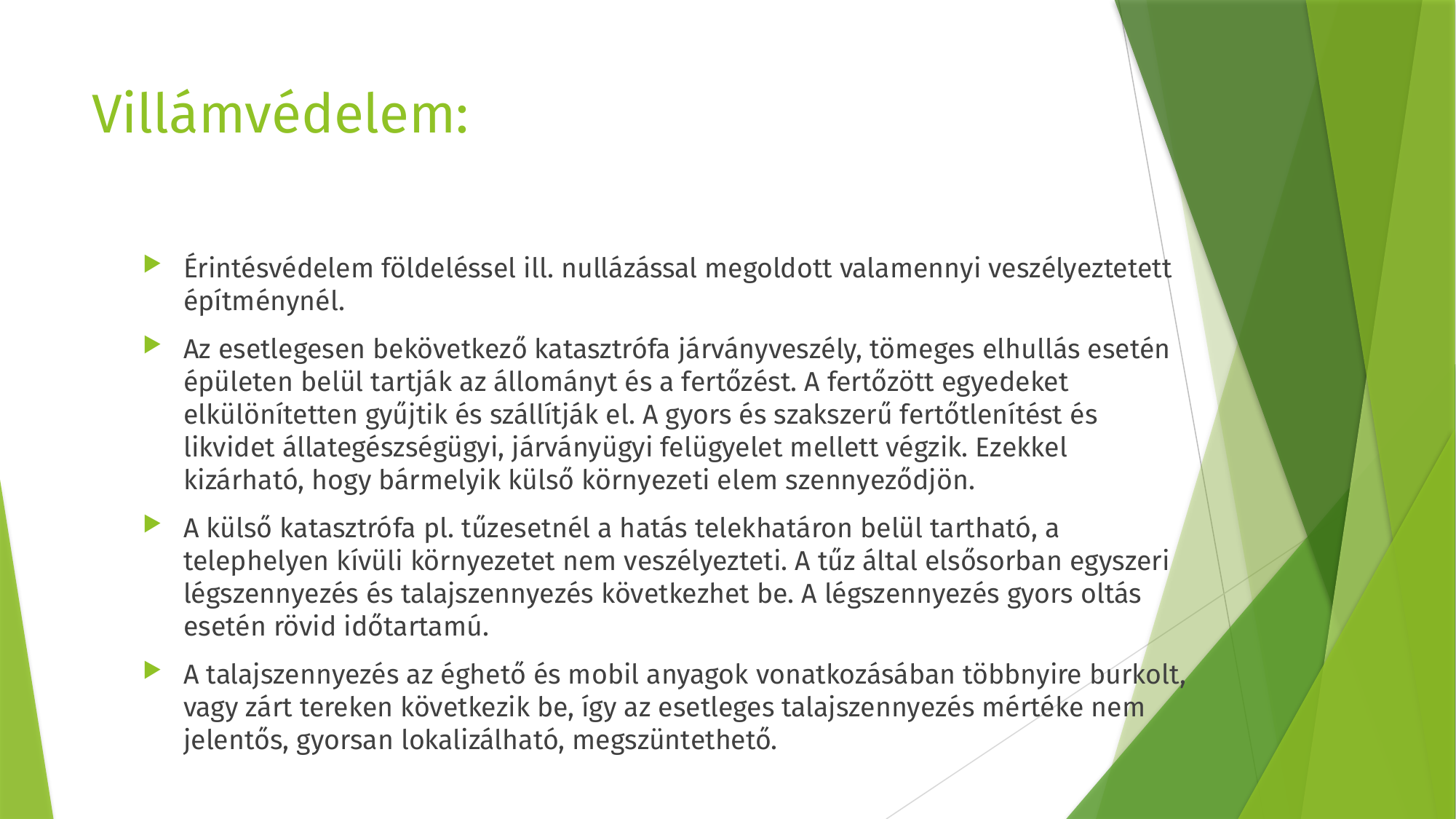

# Villámvédelem:
Érintésvédelem földeléssel ill. nullázással megoldott valamennyi veszélyeztetett építménynél.
Az esetlegesen bekövetkező katasztrófa járványveszély, tömeges elhullás esetén épületen belül tartják az állományt és a fertőzést. A fertőzött egyedeket elkülönítetten gyűjtik és szállítják el. A gyors és szakszerű fertőtlenítést és likvidet állategészségügyi, járványügyi felügyelet mellett végzik. Ezekkel kizárható, hogy bármelyik külső környezeti elem szennyeződjön.
A külső katasztrófa pl. tűzesetnél a hatás telekhatáron belül tartható, a telephelyen kívüli környezetet nem veszélyezteti. A tűz által elsősorban egyszeri légszennyezés és talajszennyezés következhet be. A légszennyezés gyors oltás esetén rövid időtartamú.
A talajszennyezés az éghető és mobil anyagok vonatkozásában többnyire burkolt, vagy zárt tereken következik be, így az esetleges talajszennyezés mértéke nem jelentős, gyorsan lokalizálható, megszüntethető.